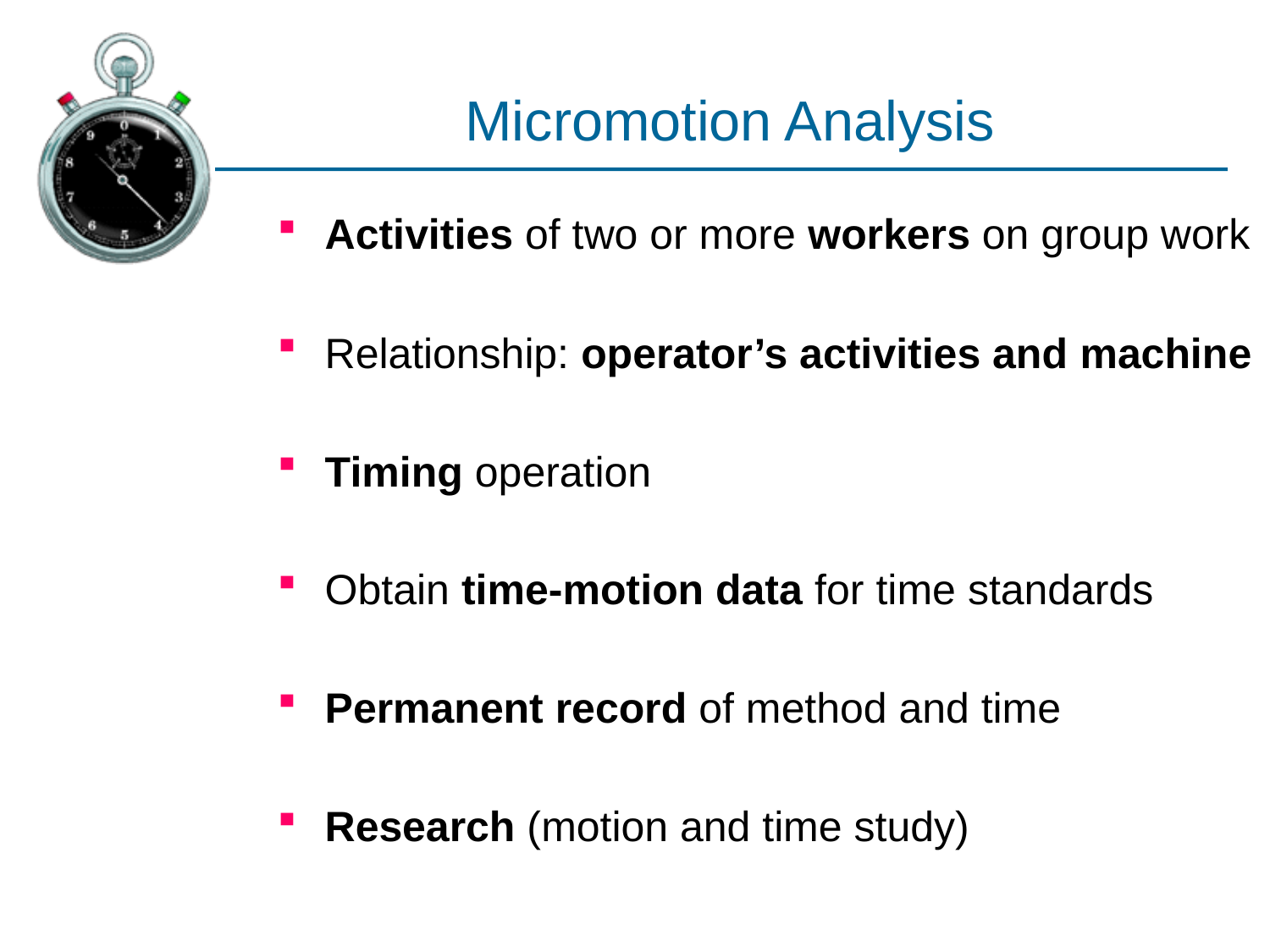

# Micromotion Analysis
Activities of two or more workers on group work

Relationship: operator’s activities and machine

Timing operation

Obtain time-motion data for time standards

Permanent record of method and time

Research (motion and time study)